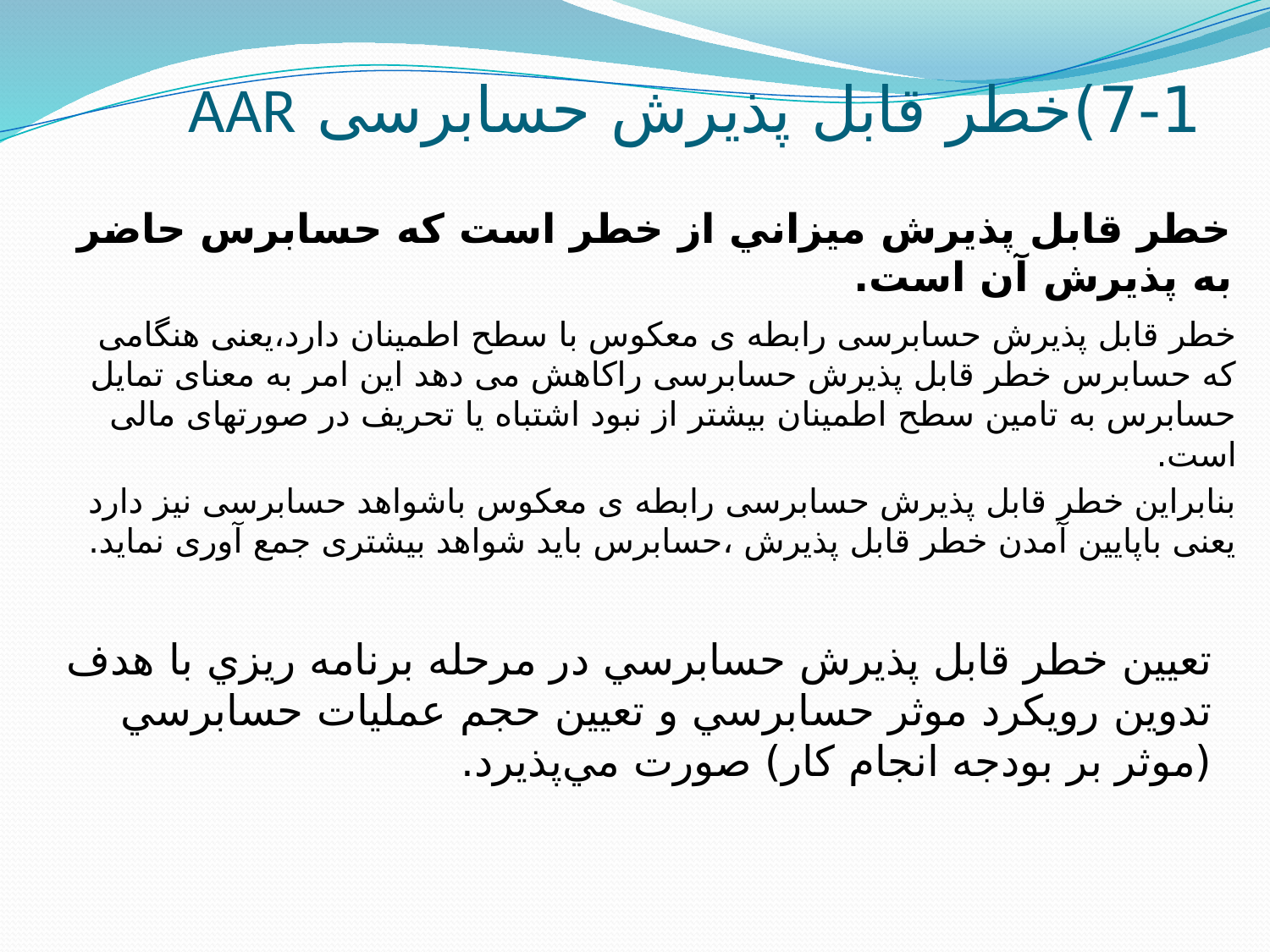

# 7-1)خطر قابل پذیرش حسابرسی AAR
خطر قابل پذيرش ميزاني از خطر است كه حسابرس حاضر به پذيرش آن است.
خطر قابل پذیرش حسابرسی رابطه ی معکوس با سطح اطمینان دارد،یعنی هنگامی که حسابرس خطر قابل پذیرش حسابرسی راکاهش می دهد این امر به معنای تمایل حسابرس به تامین سطح اطمینان بیشتر از نبود اشتباه یا تحریف در صورتهای مالی است.
بنابراین خطر قابل پذیرش حسابرسی رابطه ی معکوس باشواهد حسابرسی نیز دارد یعنی باپایین آمدن خطر قابل پذیرش ،حسابرس باید شواهد بیشتری جمع آوری نماید.
تعيين خطر قابل پذيرش حسابرسي در مرحله برنامه ريزي با هدف تدوين رويكرد موثر حسابرسي و تعيين حجم عمليات حسابرسي (موثر بر بودجه انجام كار) صورت مي‌پذيرد.